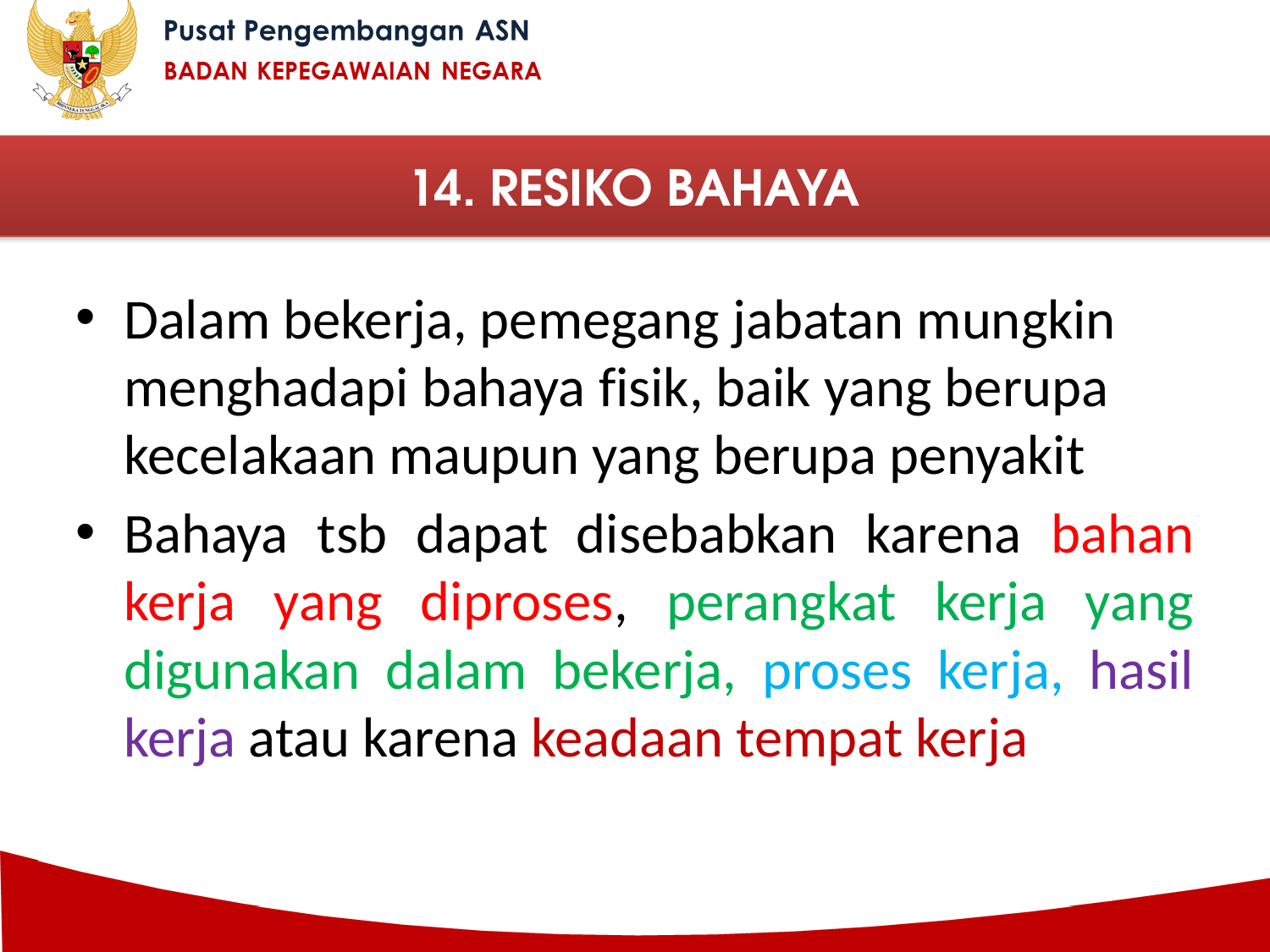

14. RESIKO BAHAYA
Dalam bekerja, pemegang jabatan mungkin menghadapi bahaya fisik, baik yang berupa kecelakaan maupun yang berupa penyakit
Bahaya tsb dapat disebabkan karena bahan kerja yang diproses, perangkat kerja yang digunakan dalam bekerja, proses kerja, hasil kerja atau karena keadaan tempat kerja